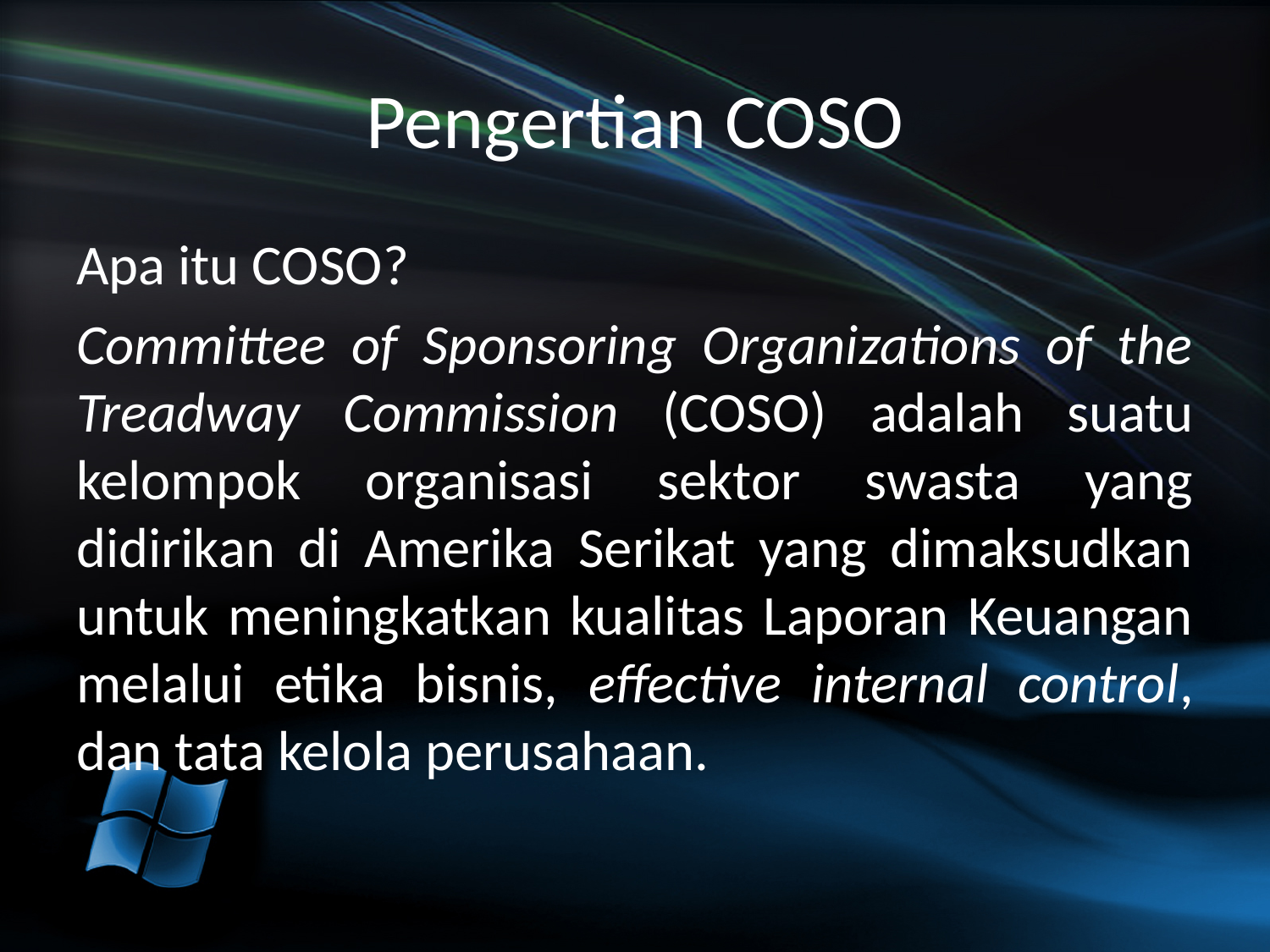

# Pengertian COSO
Apa itu COSO?
Committee of Sponsoring Organizations of the Treadway Commission (COSO) adalah suatu kelompok organisasi sektor swasta yang didirikan di Amerika Serikat yang dimaksudkan untuk meningkatkan kualitas Laporan Keuangan melalui etika bisnis, effective internal control, dan tata kelola perusahaan.